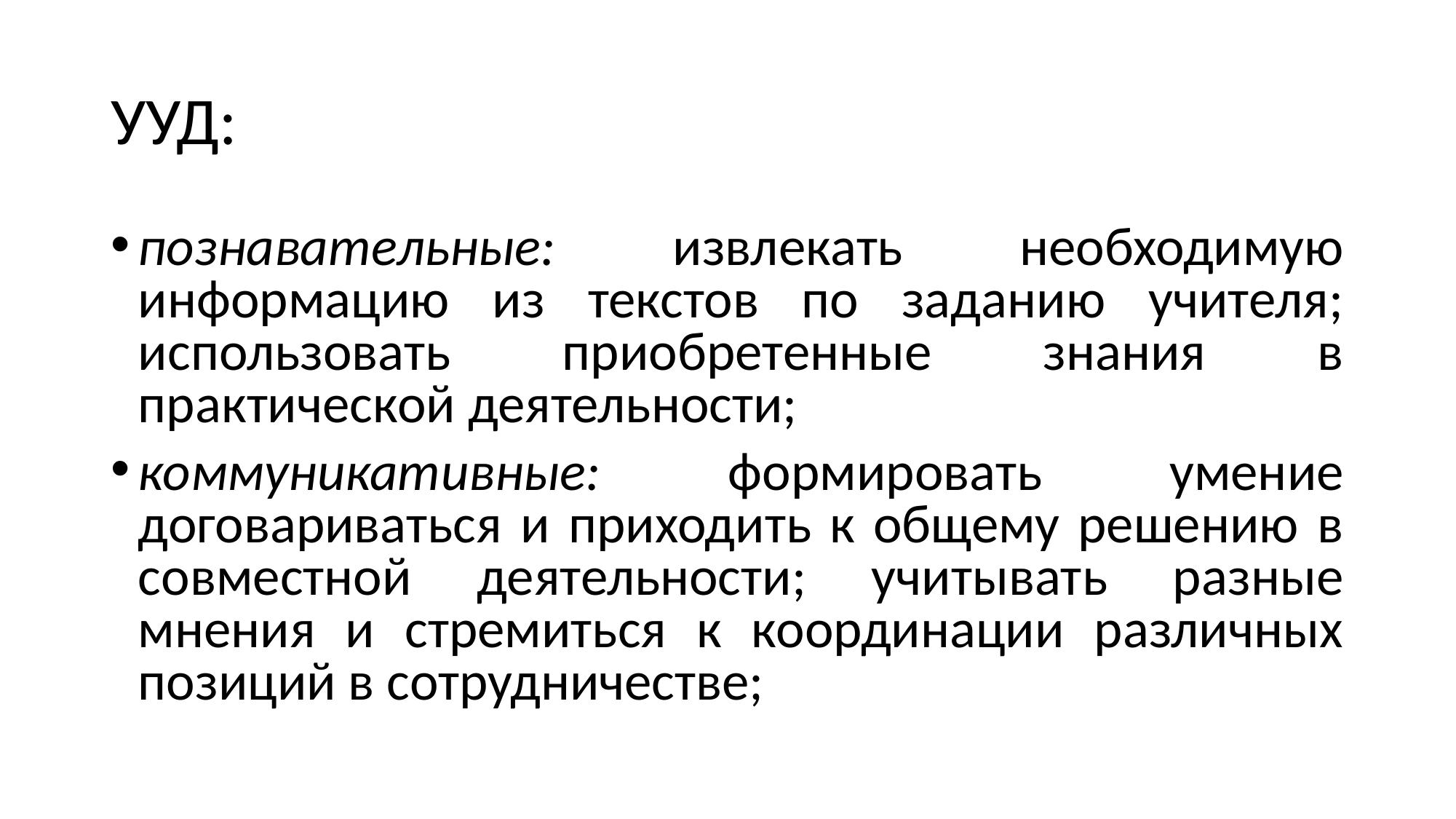

# УУД:
познавательные: извлекать необходимую информацию из текстов по заданию учителя; использовать приобретенные знания в практической деятельности;
коммуникативные: формировать умение договариваться и приходить к общему решению в совместной деятельности; учитывать разные мнения и стремиться к координации различных позиций в сотрудничестве;